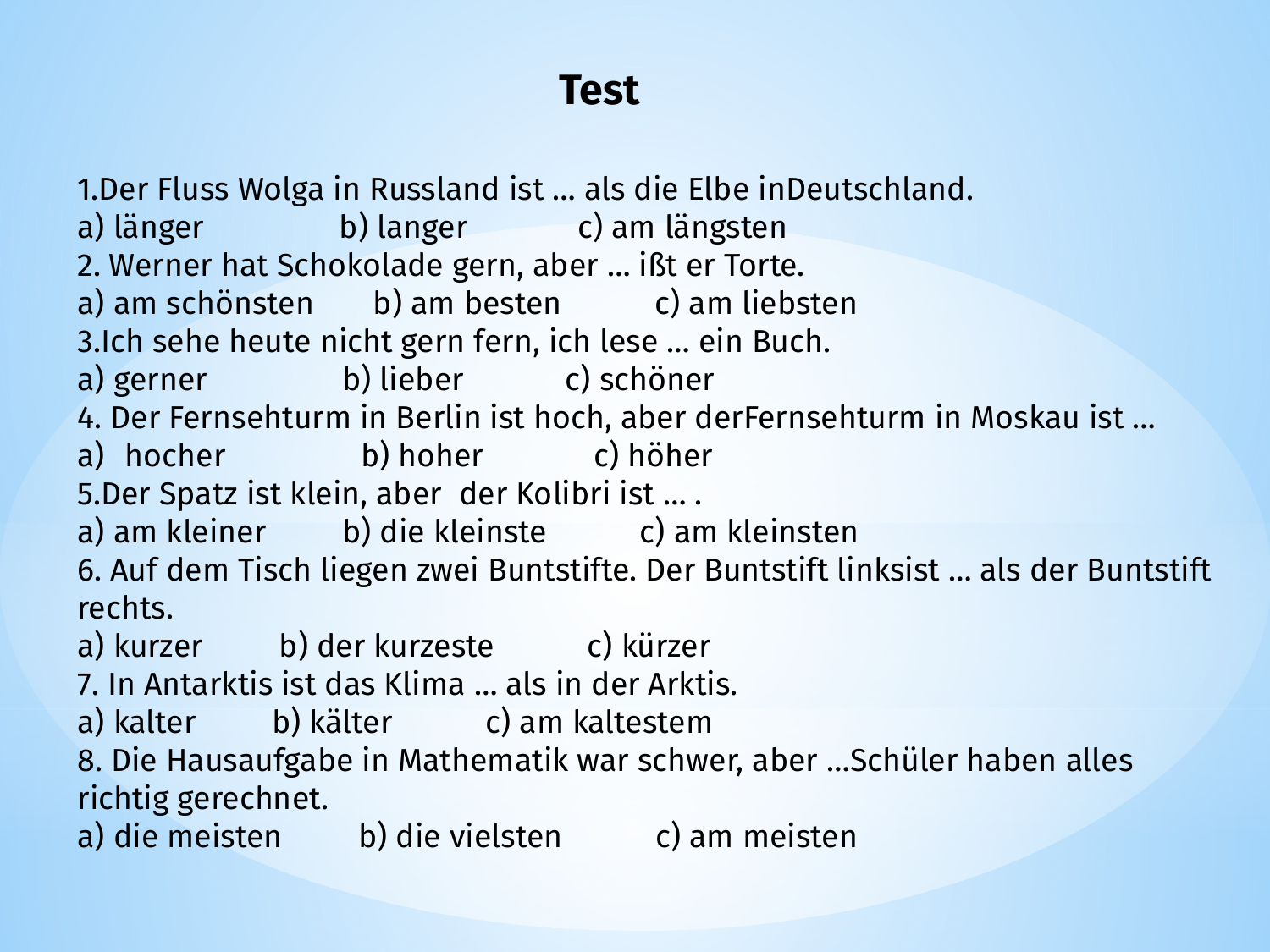

Test
1.Der Fluss Wolga in Russland ist … als die Elbe inDeutschland.
a) länger                b) langer             c) am längsten
2. Werner hat Schokolade gern, aber … ißt er Torte.
a) am schönsten       b) am besten           c) am liebsten
3.Ich sehe heute nicht gern fern, ich lese … ein Buch.
a) gerner                b) lieber            c) schöner
4. Der Fernsehturm in Berlin ist hoch, aber derFernsehturm in Moskau ist …
hocher                b) hoher             c) höher
5.Der Spatz ist klein, aber  der Kolibri ist … .
a) am kleiner         b) die kleinste           c) am kleinsten
6. Auf dem Tisch liegen zwei Buntstifte. Der Buntstift linksist … als der Buntstift rechts.
a) kurzer         b) der kurzeste           c) kürzer
7. In Antarktis ist das Klima … als in der Arktis.
a) kalter         b) kälter           c) am kaltestem
8. Die Hausaufgabe in Mathematik war schwer, aber …Schüler haben alles richtig gerechnet.
a) die meisten         b) die vielsten           c) am meisten